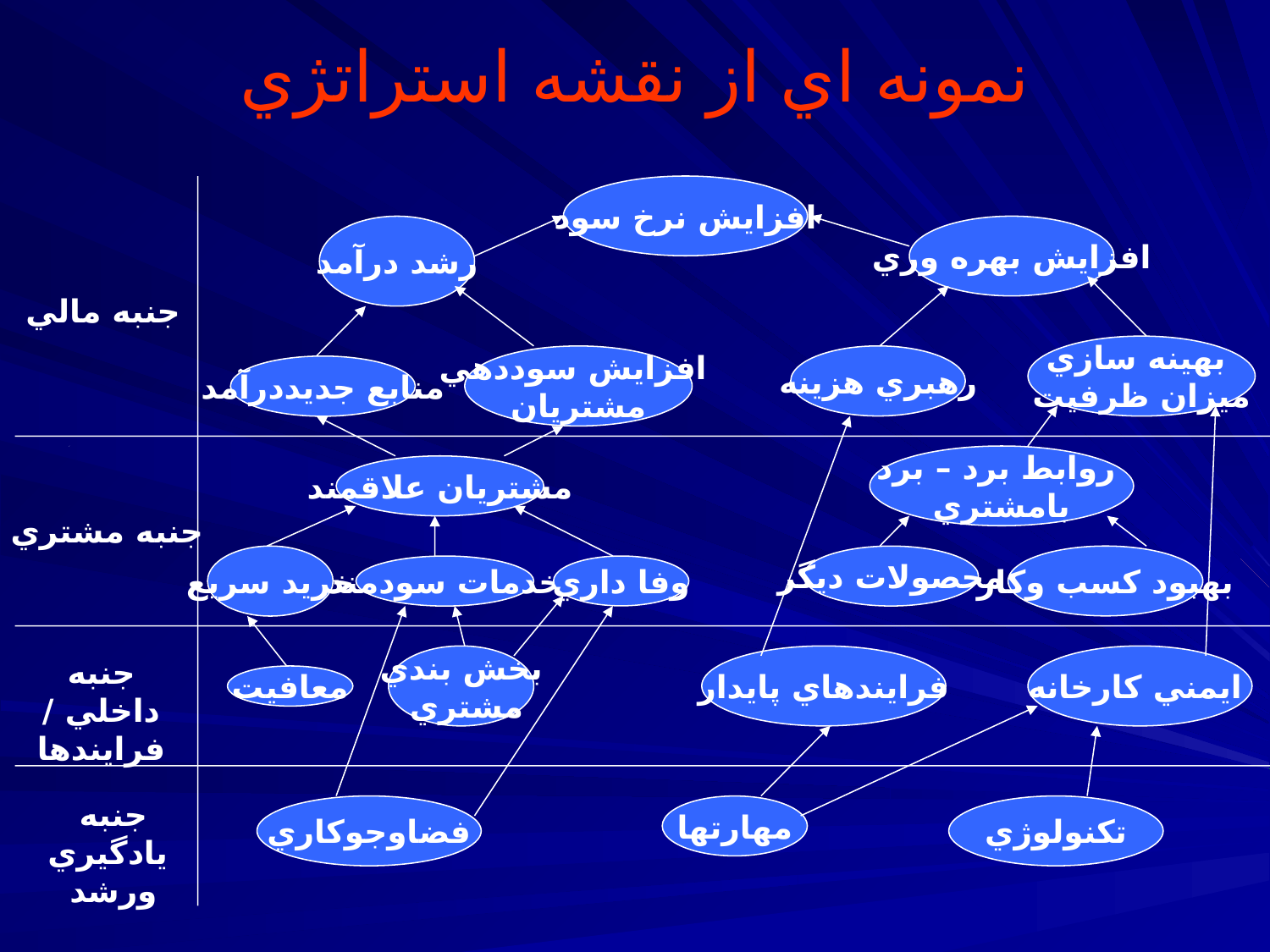

# نمونه اي از نقشه استراتژي

افزايش نرخ سود
رشد درآمد

افزايش بهره وري

جنبه مالي

بهينه سازي
ميزان ظرفيت
افزايش سوددهي
مشتريان
رهبري هزينه
منابع جديددرآمد

روابط برد – برد
بامشتري
مشتريان علاقمند
جنبه مشتري

خريد سريع
محصولات ديگر
بهبود كسب وكار
خدمات سودمند
وفا داري

جنبه داخلي / فرايندها
بخش بندي
 مشتري
فرايندهاي پايدار
ايمني كارخانه
معافيت

جنبه يادگيري
ورشد
فضاوجوكاري
مهارتها
تكنولوژي